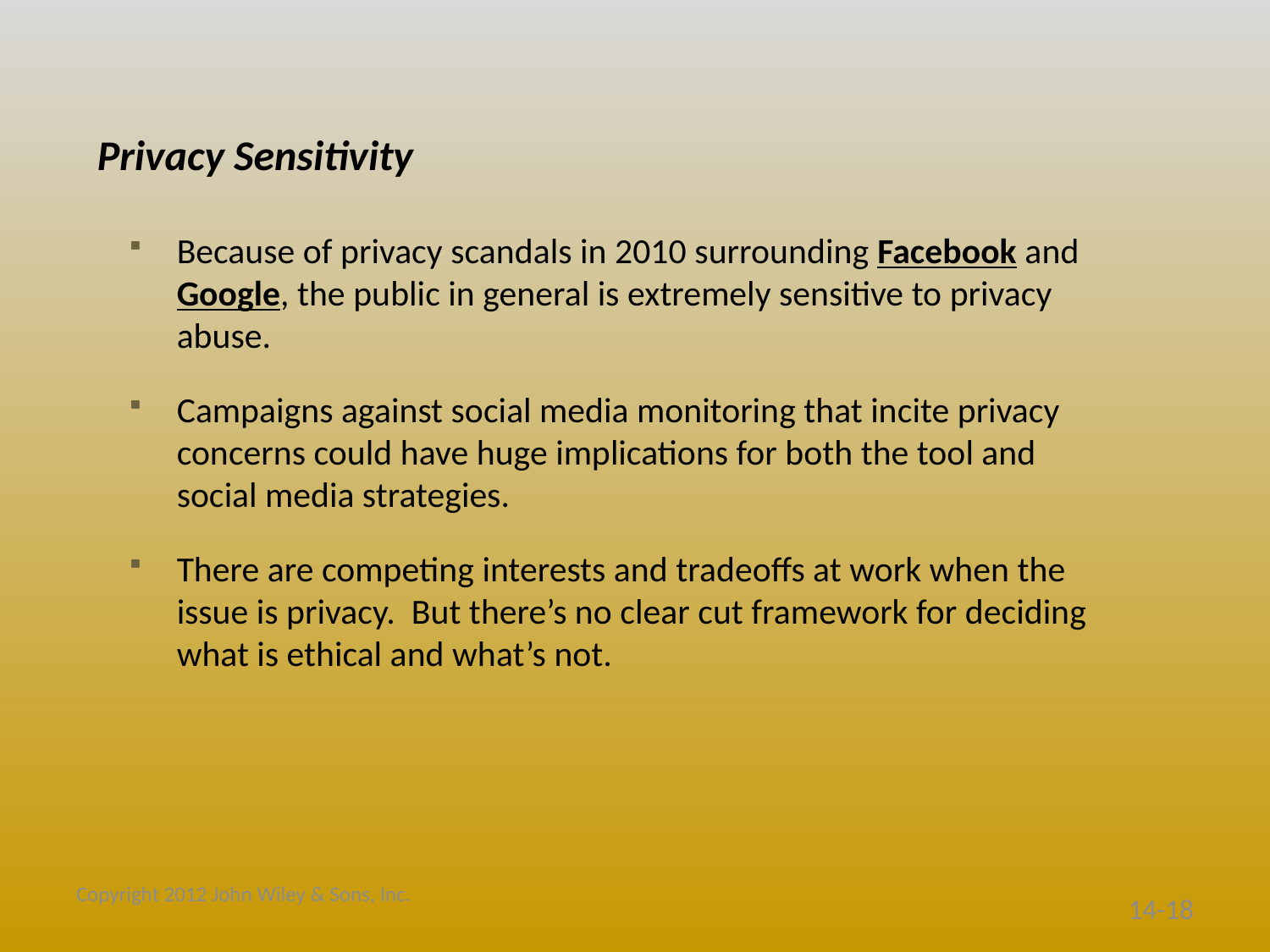

# Privacy Sensitivity
Because of privacy scandals in 2010 surrounding Facebook and Google, the public in general is extremely sensitive to privacy abuse.
Campaigns against social media monitoring that incite privacy concerns could have huge implications for both the tool and social media strategies.
There are competing interests and tradeoffs at work when the issue is privacy.  But there’s no clear cut framework for deciding what is ethical and what’s not.
Copyright 2012 John Wiley & Sons, Inc.
14-18